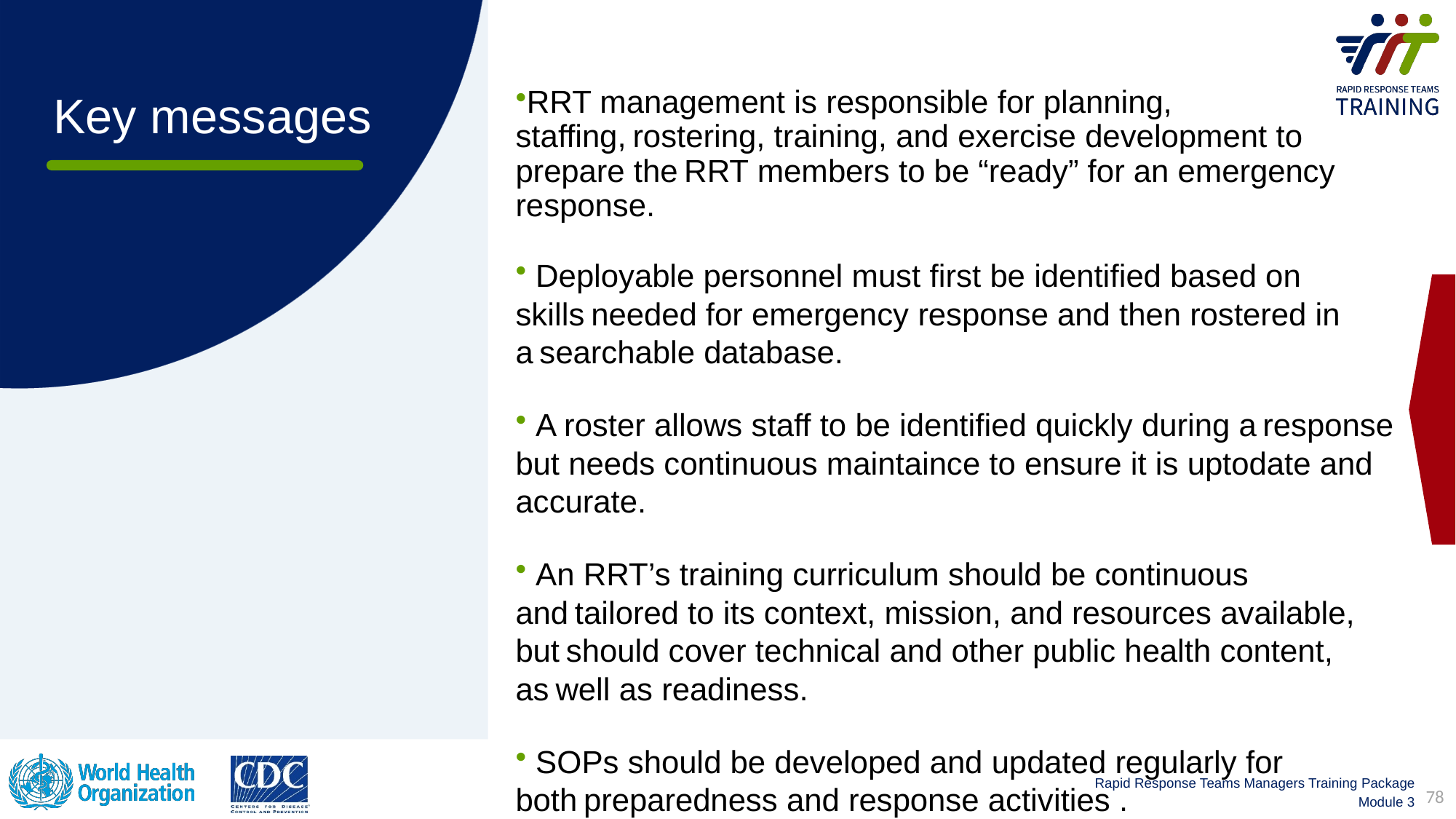

RRT management is responsible for planning, staffing, rostering, training, and exercise development to prepare the RRT members to be “ready” for an emergency response.

 Deployable personnel must first be identified based on skills needed for emergency response and then rostered in a searchable database.

 A roster allows staff to be identified quickly during a response but needs continuous maintaince to ensure it is uptodate and accurate.

 An RRT’s training curriculum should be continuous and tailored to its context, mission, and resources available, but should cover technical and other public health content, as well as readiness.

 SOPs should be developed and updated regularly for both preparedness and response activities .

78